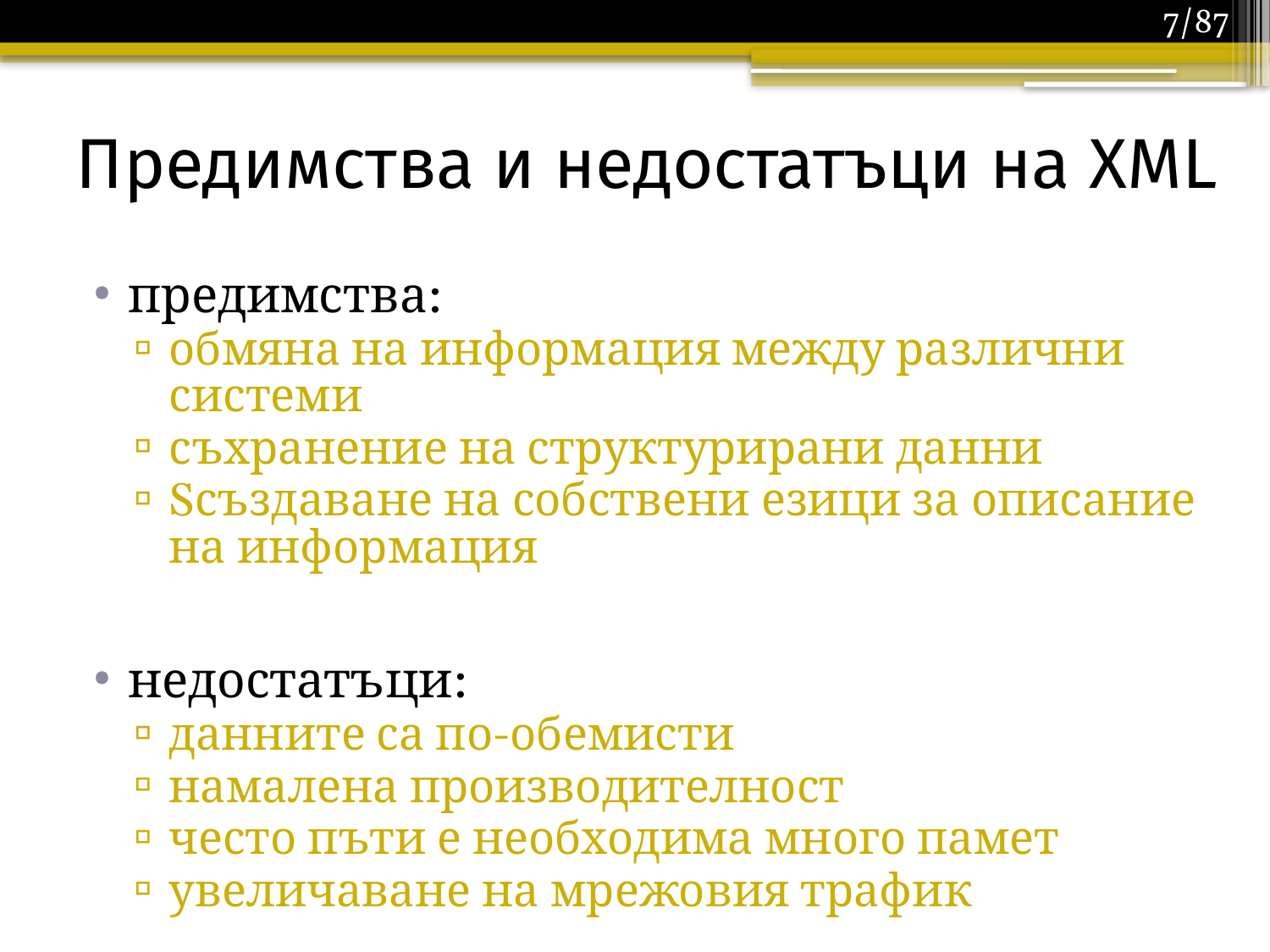

7/87
# Предимства и недостатъци на XML
предимства:
обмяна на информация между различни системи
съхранение на структурирани данни
Sсъздаване на собствени езици за описание на информация

недостатъци:
данните са по-обемисти
намалена производителност
често пъти е необходима много памет
увеличаване на мрежовия трафик